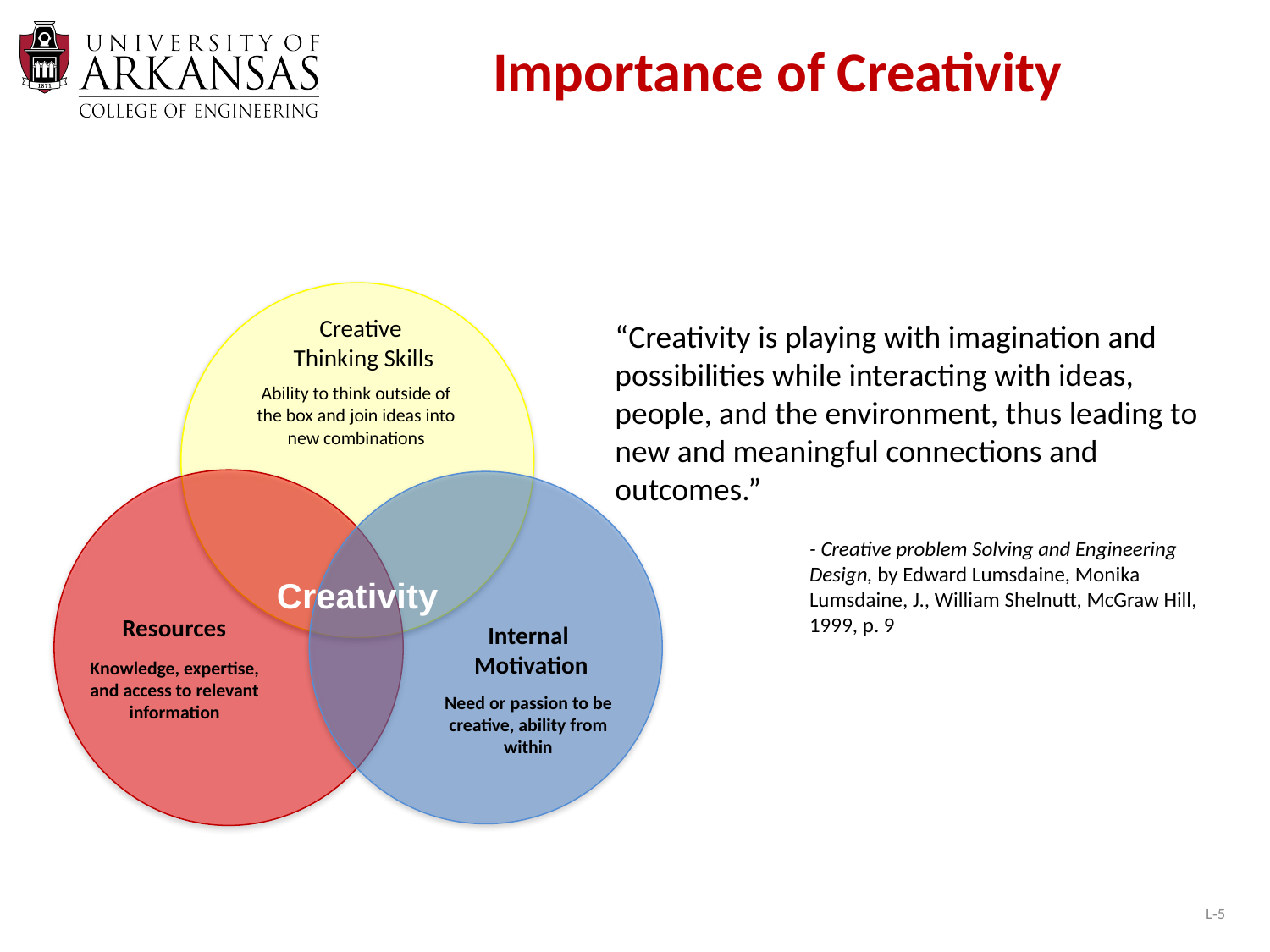

# Importance of Creativity

Creative
Thinking Skills
Ability to think outside of the box and join ideas into new combinations

Creativity
Resources
Knowledge, expertise, and access to relevant information

Internal
 Motivation
Need or passion to be creative, ability from within
“Creativity is playing with imagination and possibilities while interacting with ideas, people, and the environment, thus leading to new and meaningful connections and outcomes.”
- Creative problem Solving and Engineering Design, by Edward Lumsdaine, Monika Lumsdaine, J., William Shelnutt, McGraw Hill, 1999, p. 9
L-5